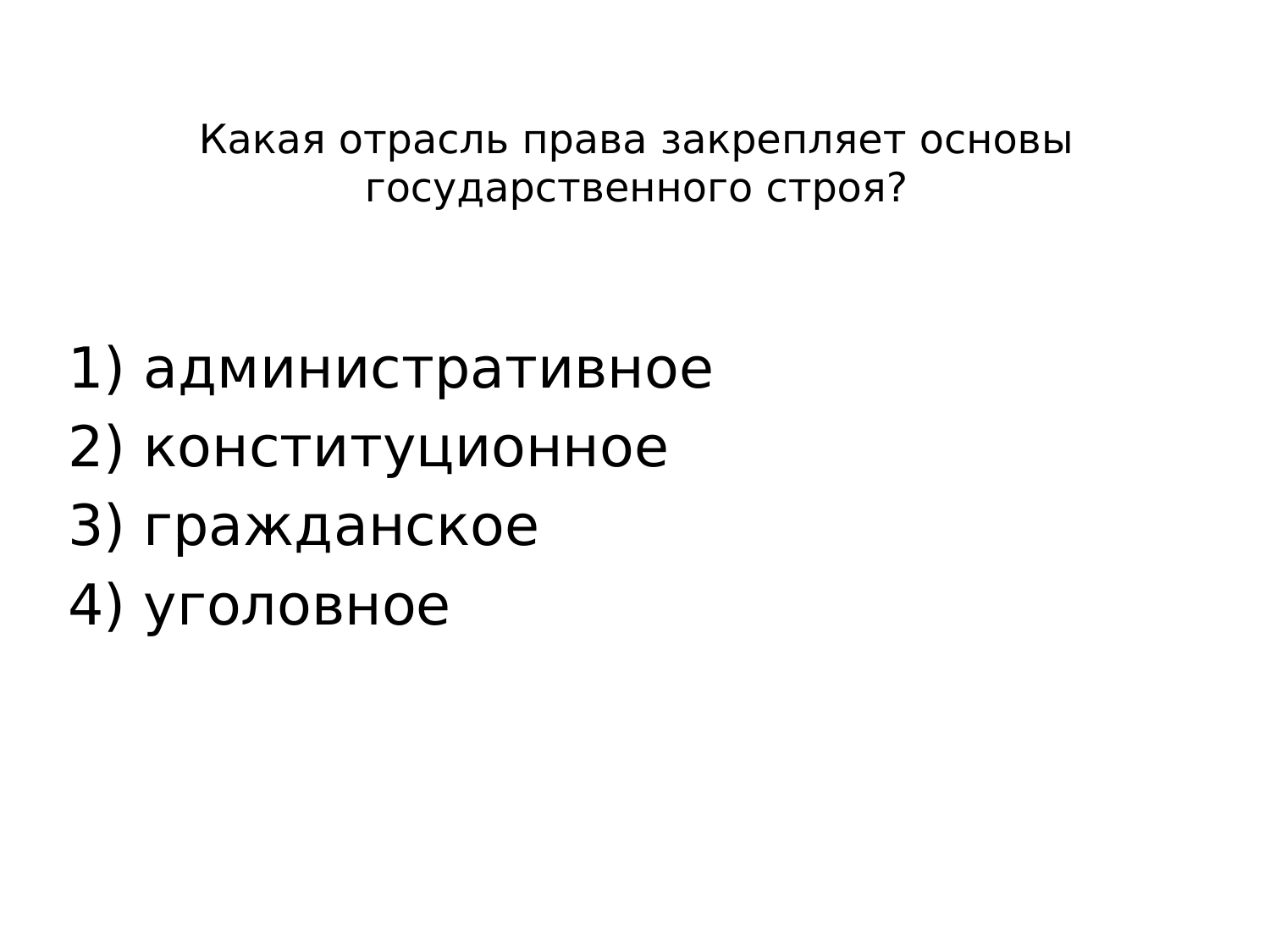

# Какая отрасль права закрепляет основы государственного строя?

1) административное
2) конституционное
3) гражданское
4) уголовное